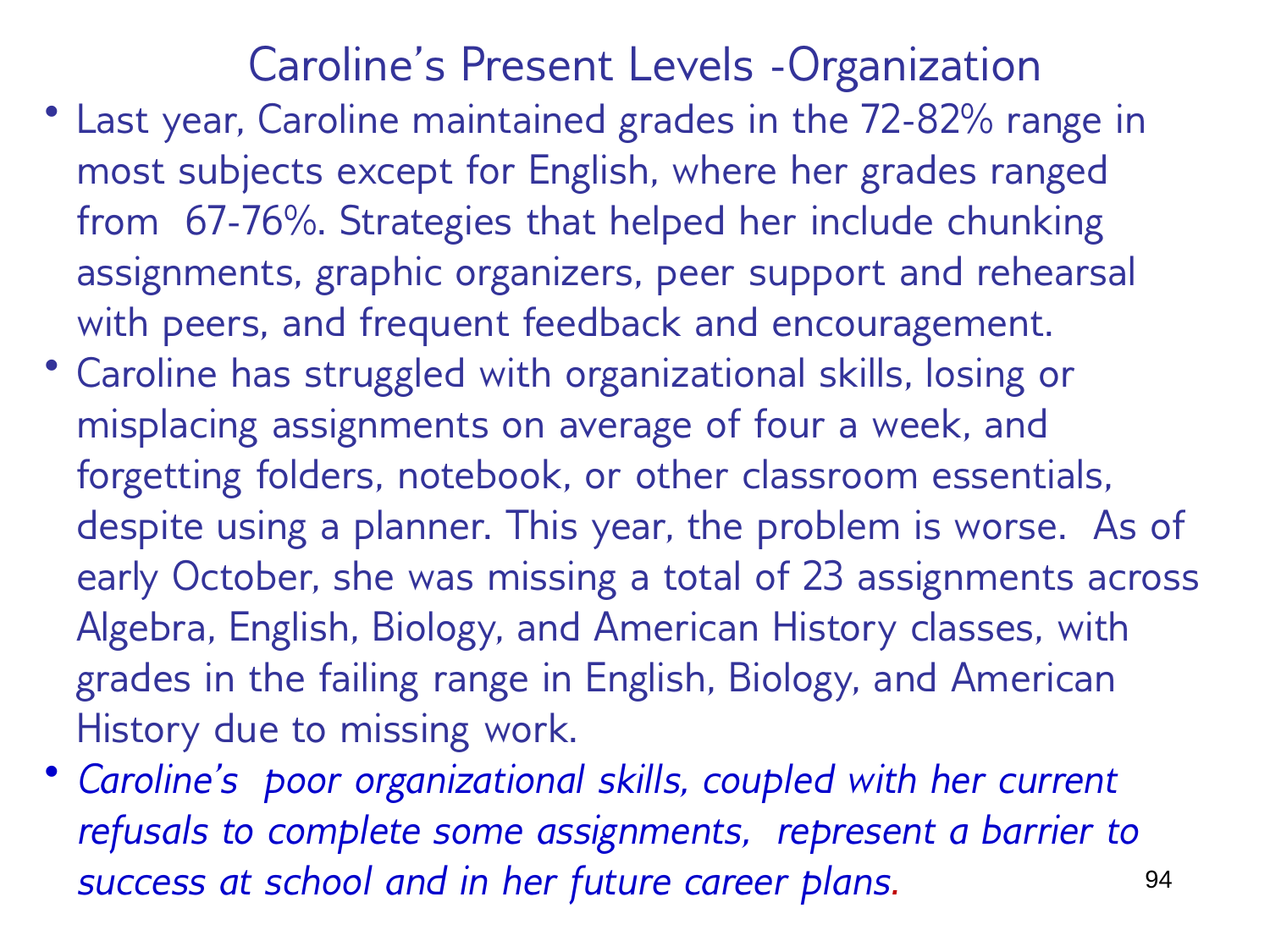

# Caroline’s Present Levels -Organization
Last year, Caroline maintained grades in the 72-82% range in most subjects except for English, where her grades ranged from  67-76%. Strategies that helped her include chunking assignments, graphic organizers, peer support and rehearsal with peers, and frequent feedback and encouragement.
Caroline has struggled with organizational skills, losing or misplacing assignments on average of four a week, and forgetting folders, notebook, or other classroom essentials, despite using a planner. This year, the problem is worse.  As of early October, she was missing a total of 23 assignments across Algebra, English, Biology, and American History classes, with grades in the failing range in English, Biology, and American History due to missing work.
Caroline’s  poor organizational skills, coupled with her current refusals to complete some assignments,  represent a barrier to success at school and in her future career plans.
94